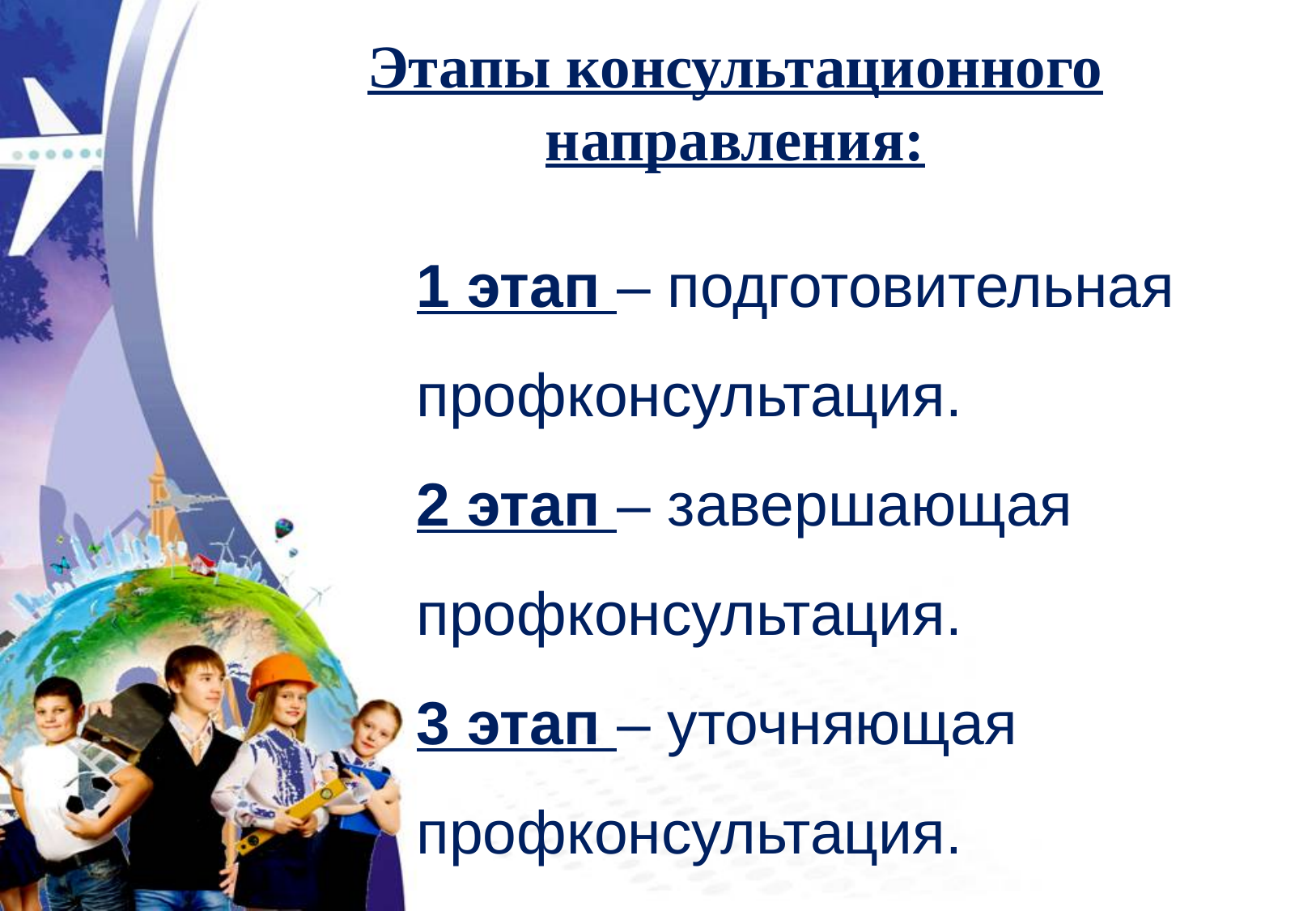

Этапы консультационного направления:
1 этап – подготовительная профконсультация.
2 этап – завершающая профконсультация.
3 этап – уточняющая профконсультация.